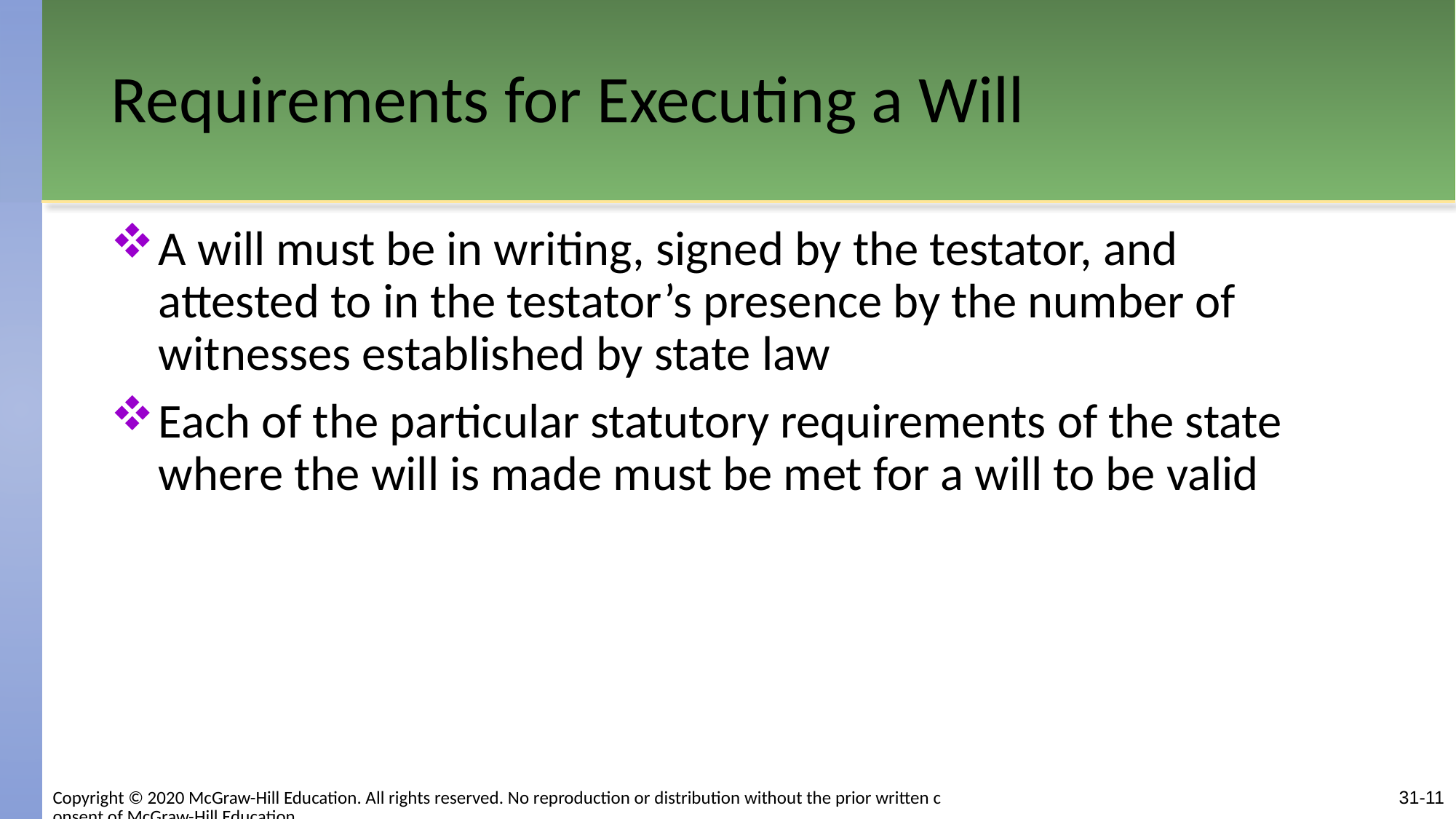

# Requirements for Executing a Will
A will must be in writing, signed by the testator, and attested to in the testator’s presence by the number of witnesses established by state law
Each of the particular statutory requirements of the state where the will is made must be met for a will to be valid

Copyright © 2020 McGraw-Hill Education. All rights reserved. No reproduction or distribution without the prior written consent of McGraw-Hill Education.
31-11